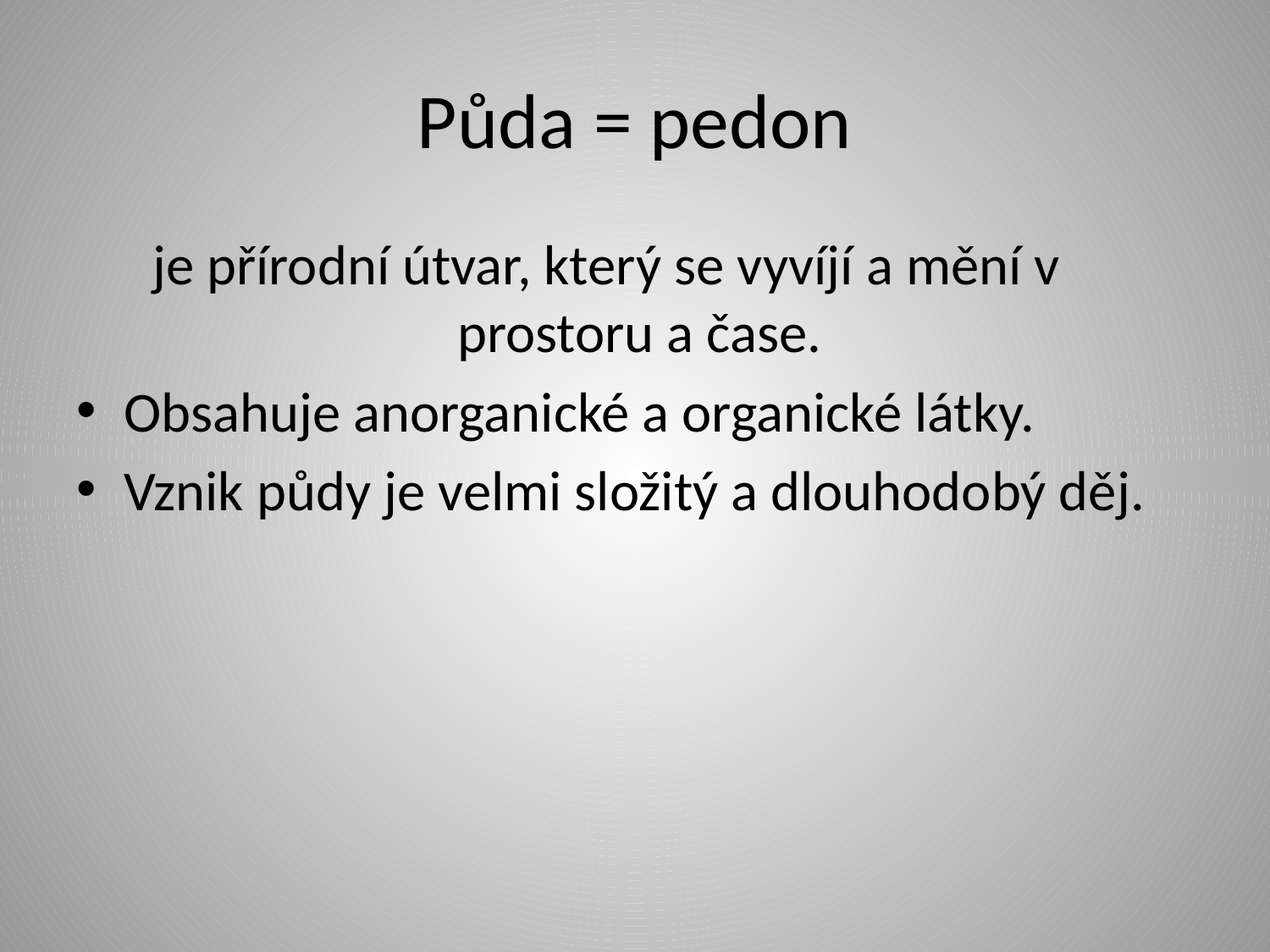

# Půda = pedon
      je přírodní útvar, který se vyvíjí a mění v   			prostoru a čase.
Obsahuje anorganické a organické látky.
Vznik půdy je velmi složitý a dlouhodobý děj.